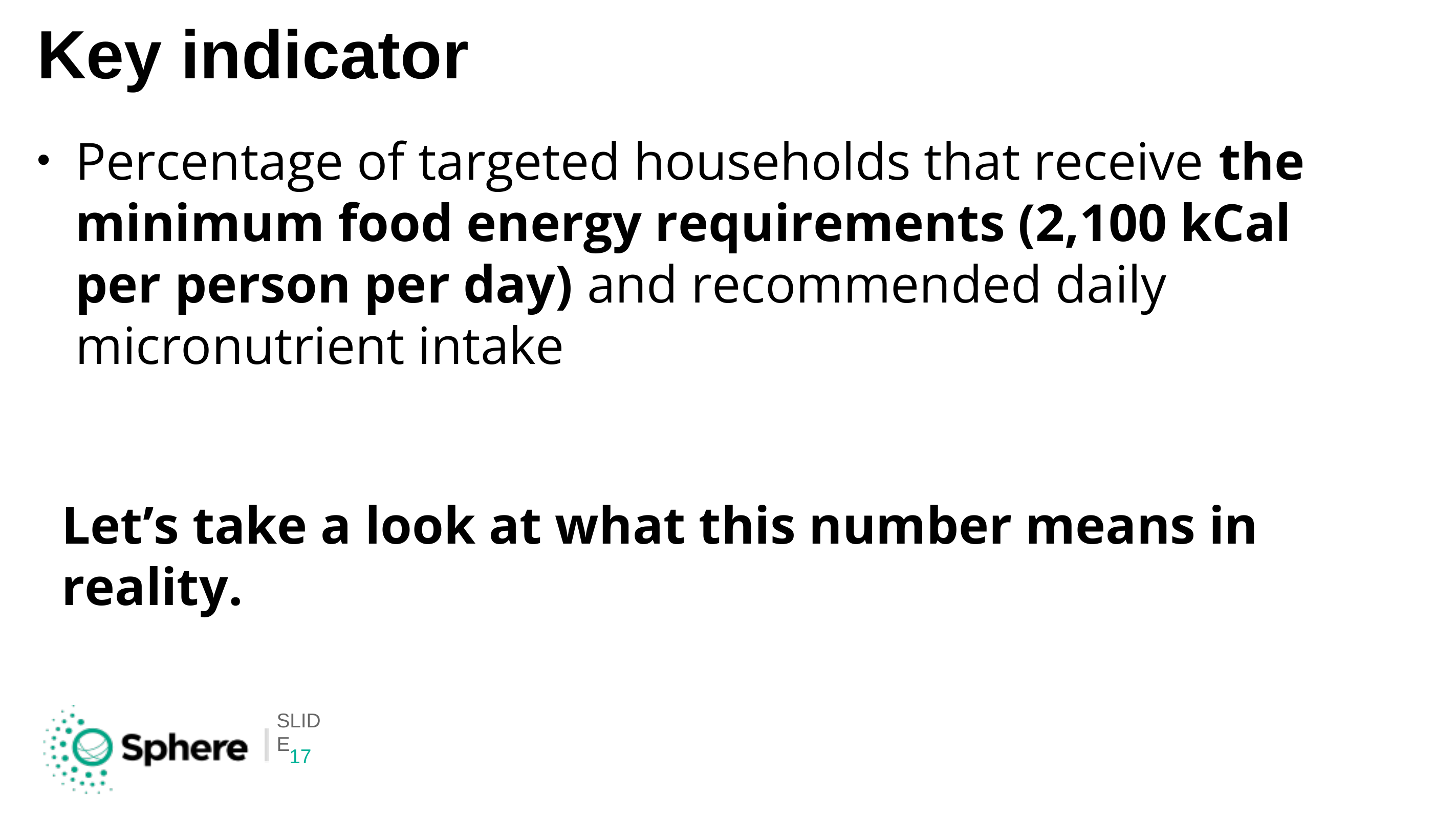

# Key indicator
Percentage of targeted households that receive the minimum food energy requirements (2,100 kCal per person per day) and recommended daily micronutrient intake

Let’s take a look at what this number means in reality.
17